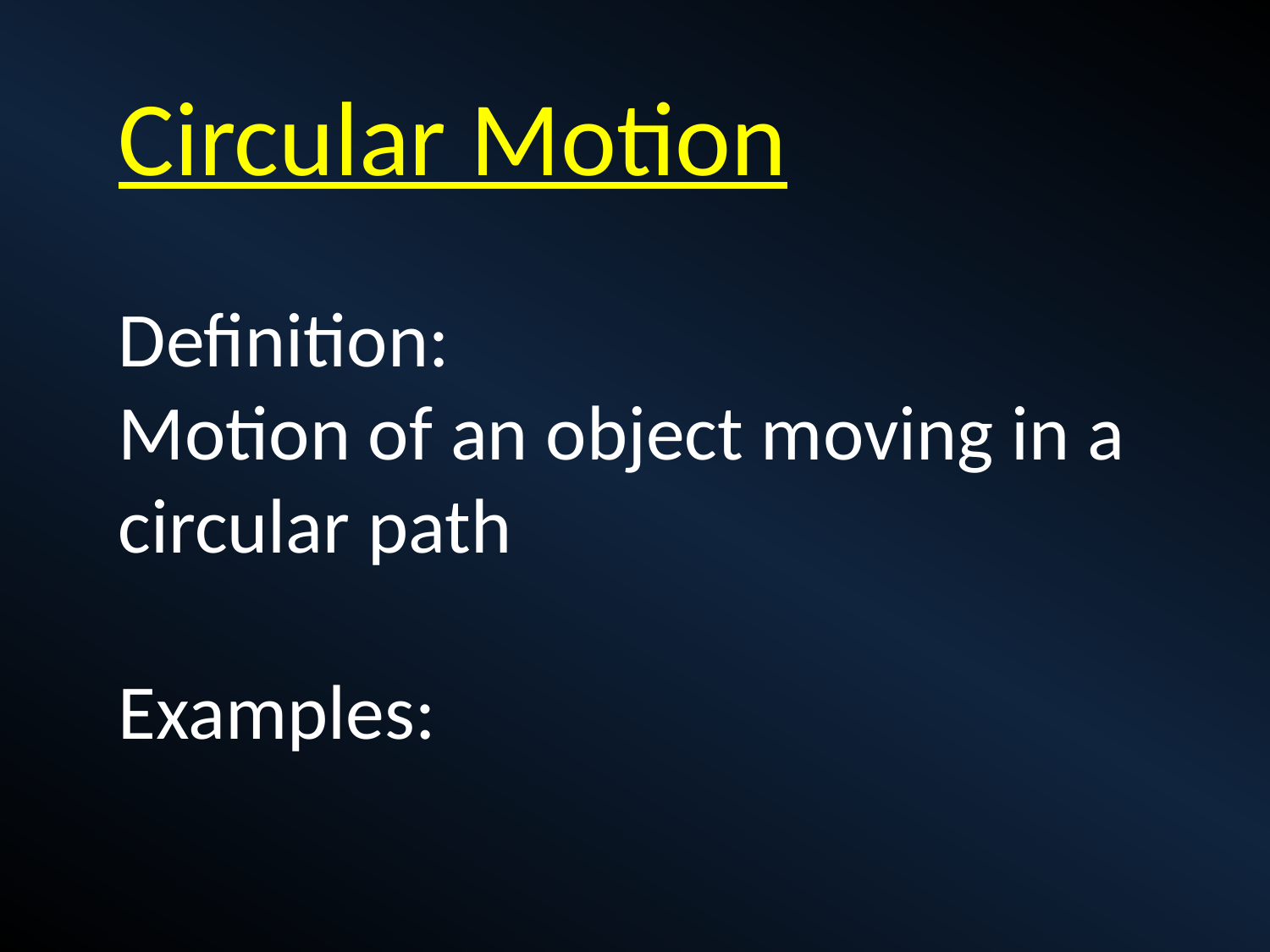

Circular Motion

Definition:
Motion of an object moving in a circular path

Examples: